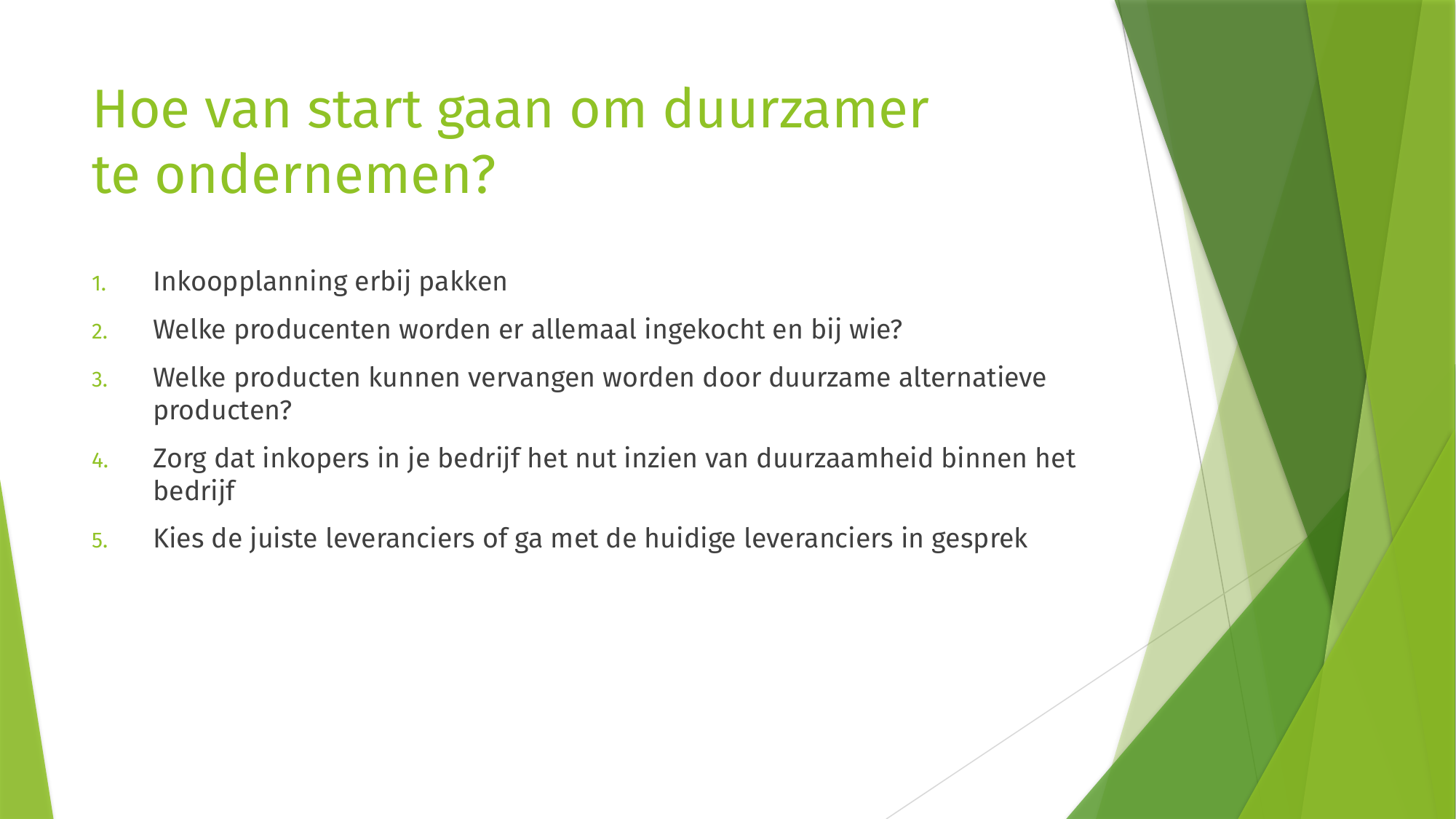

# Hoe van start gaan om duurzamer te ondernemen?
Inkoopplanning erbij pakken
Welke producenten worden er allemaal ingekocht en bij wie?
Welke producten kunnen vervangen worden door duurzame alternatieve producten?
Zorg dat inkopers in je bedrijf het nut inzien van duurzaamheid binnen het bedrijf
Kies de juiste leveranciers of ga met de huidige leveranciers in gesprek